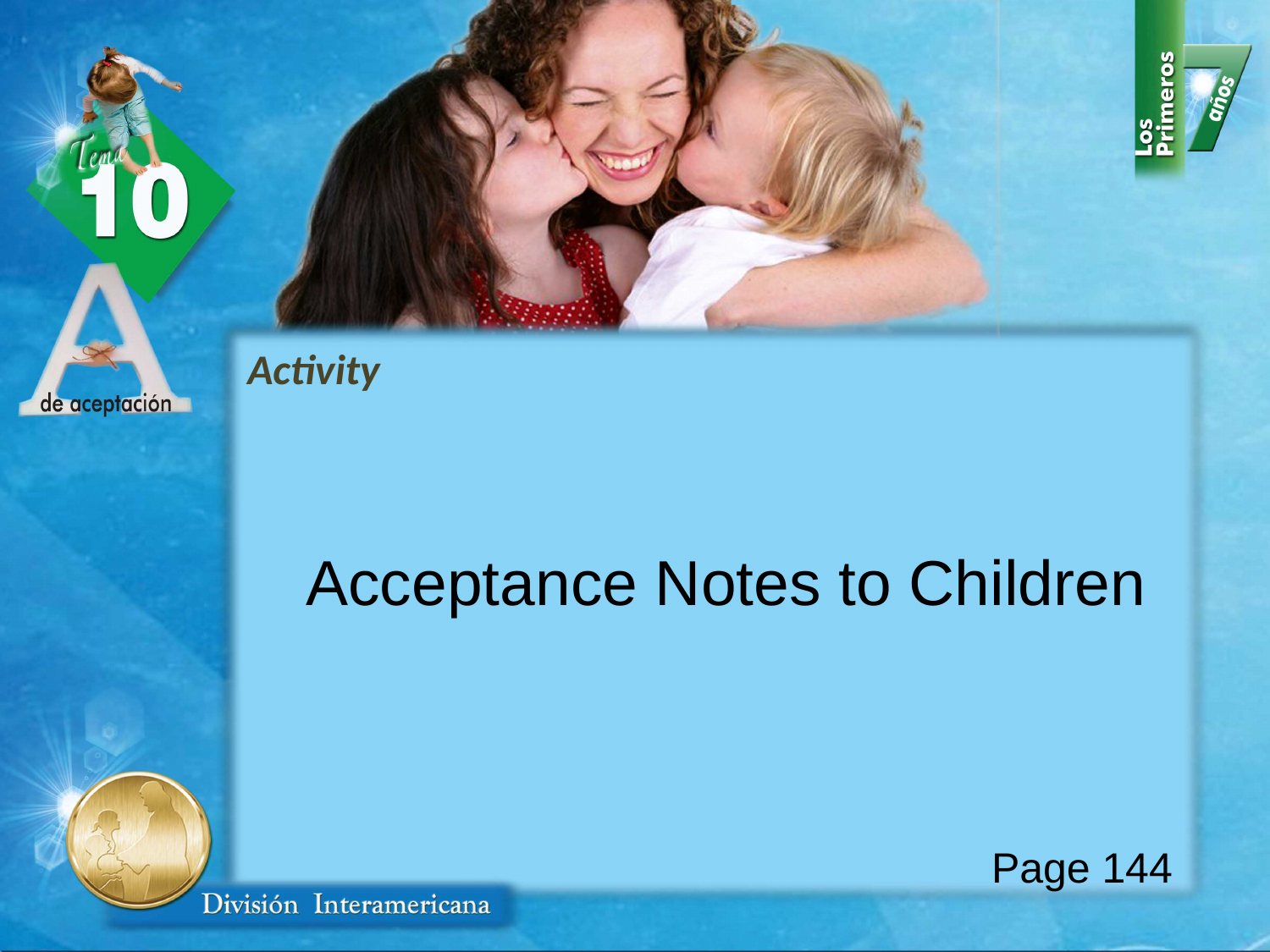

Activity
Acceptance Notes to Children
Page 144